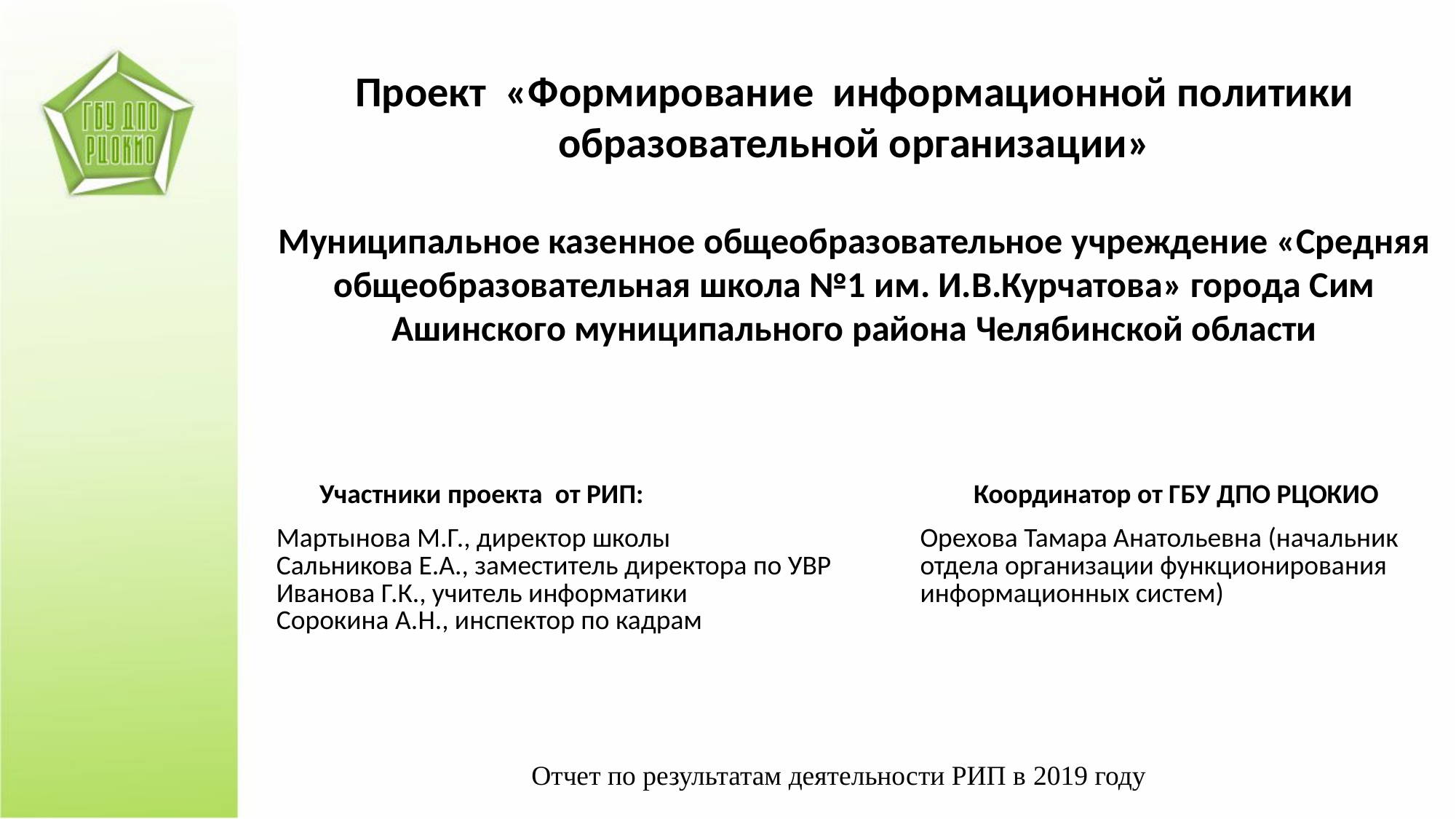

Проект  «Формирование  информационной политики образовательной организации»

Муниципальное казенное общеобразовательное учреждение «Средняя общеобразовательная школа №1 им. И.В.Курчатова» города Сим Ашинского муниципального района Челябинской области

| Участники проекта от РИП: | Координатор от ГБУ ДПО РЦОКИО |
| --- | --- |
| Мартынова М.Г., директор школы Сальникова Е.А., заместитель директора по УВР Иванова Г.К., учитель информатики Сорокина А.Н., инспектор по кадрам | Орехова Тамара Анатольевна (начальник отдела организации функционирования информационных систем) |
Отчет по результатам деятельности РИП в 2019 году